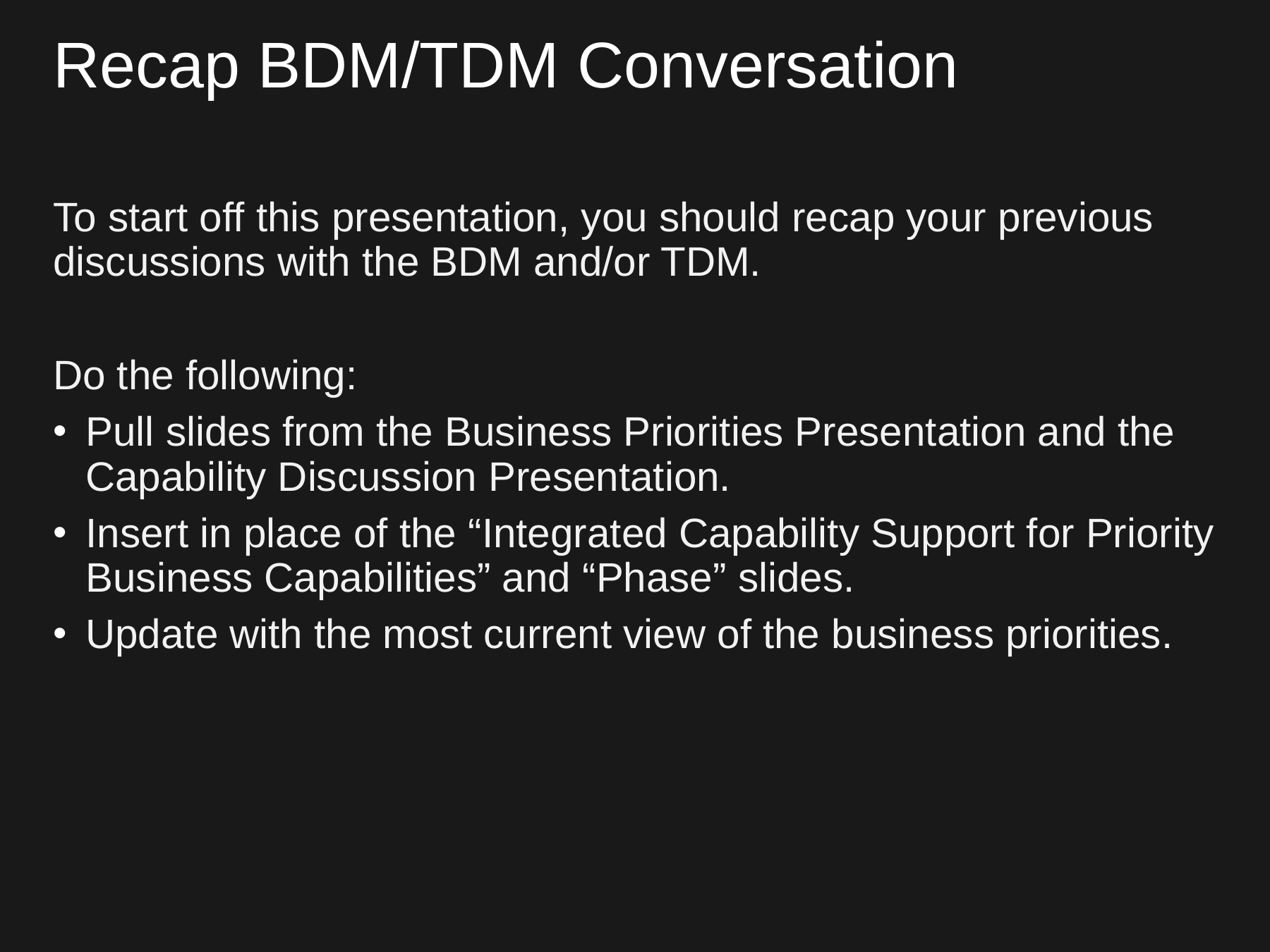

# Recap BDM/TDM Conversation
To start off this presentation, you should recap your previous discussions with the BDM and/or TDM.

Do the following:
Pull slides from the Business Priorities Presentation and the Capability Discussion Presentation.
Insert in place of the “Integrated Capability Support for Priority Business Capabilities” and “Phase” slides.
Update with the most current view of the business priorities.